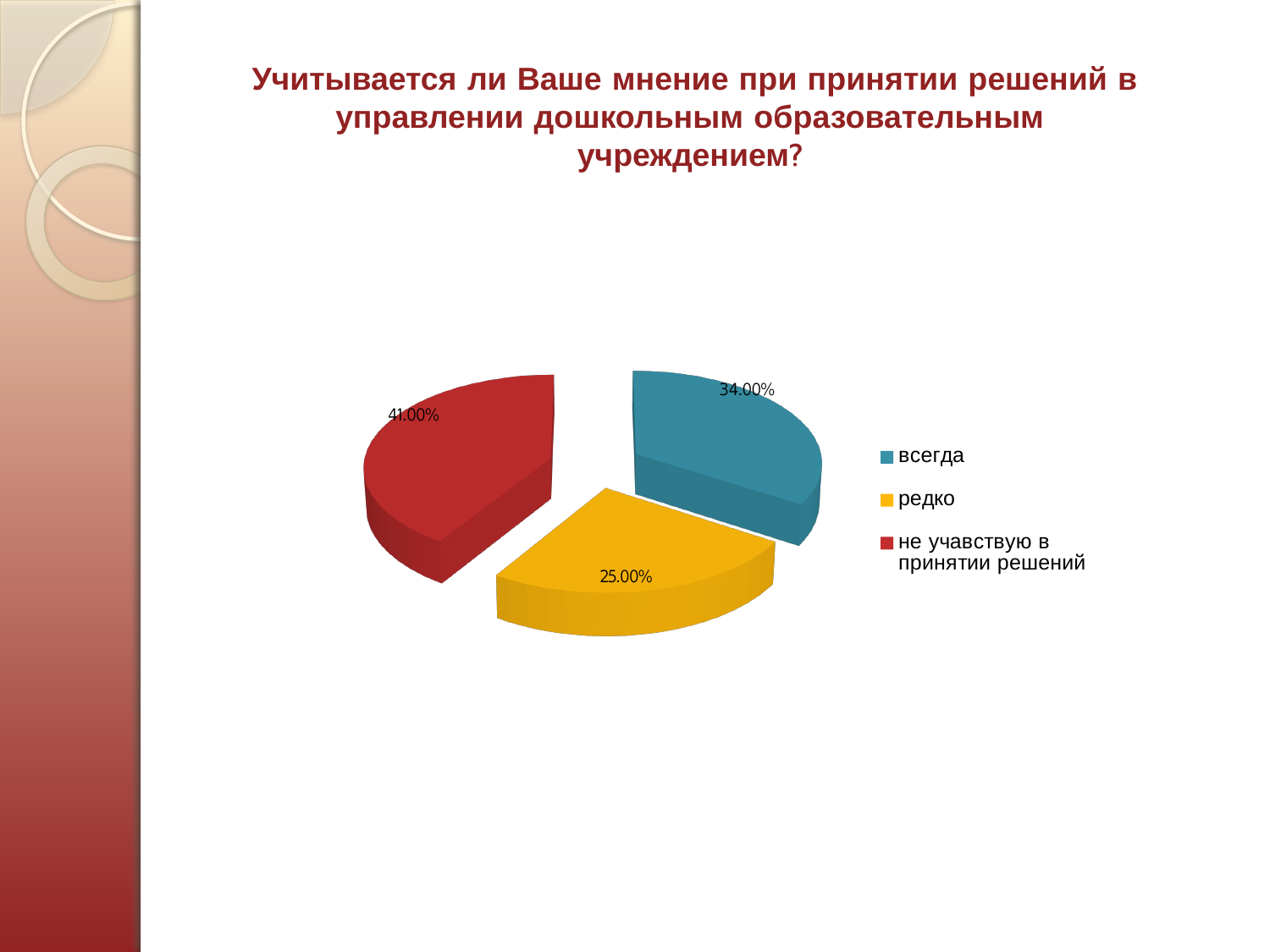

Учитывается ли Ваше мнение при принятии решений в управлении дошкольным образовательным учреждением?

[unsupported chart]

[unsupported chart]

[unsupported chart]

[unsupported chart]